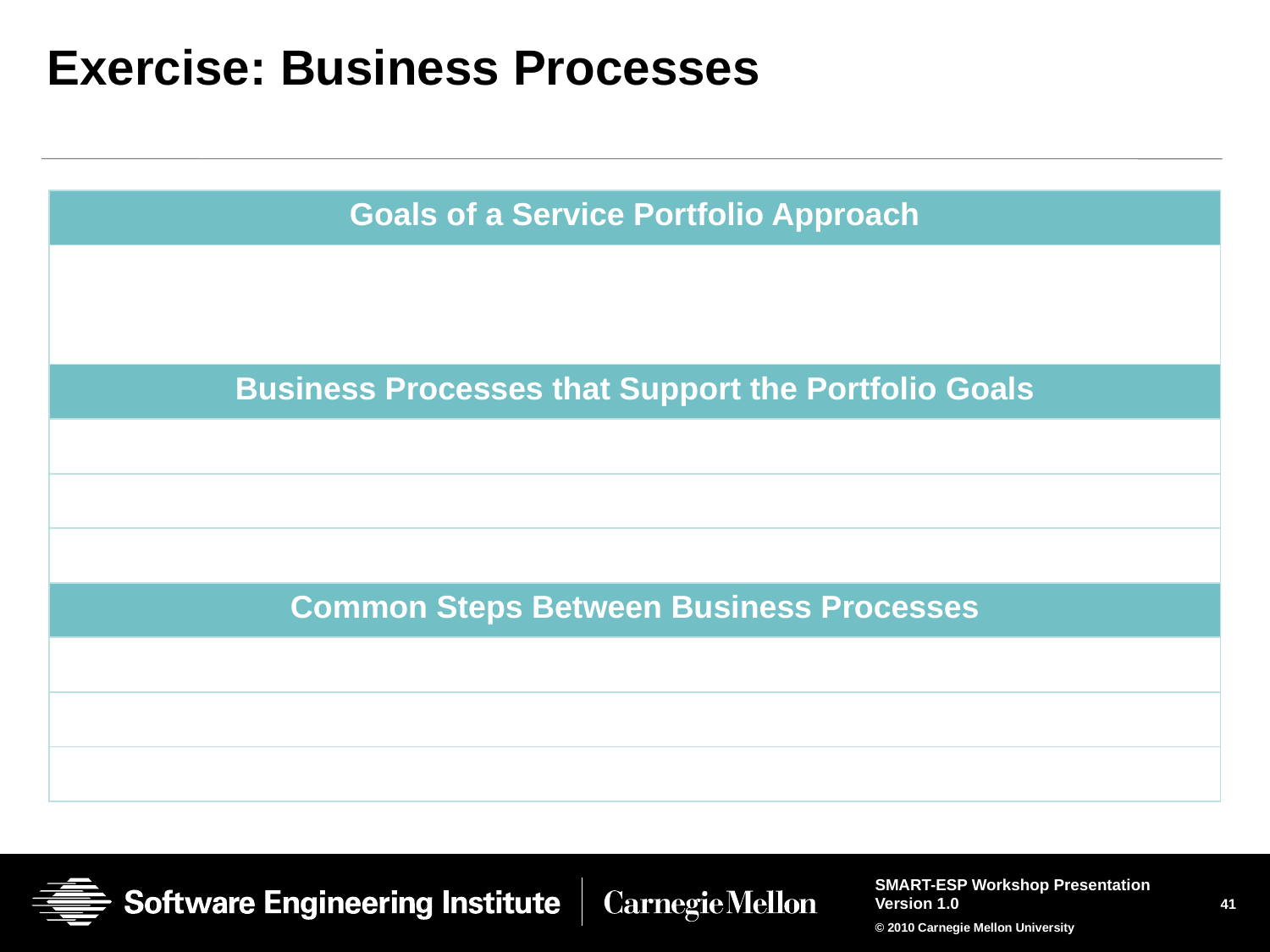

# Exercise: Business Processes
| Goals of a Service Portfolio Approach |
| --- |
|  |
| Business Processes that Support the Portfolio Goals |
|  |
|  |
|  |
| Common Steps Between Business Processes |
|  |
|  |
|  |